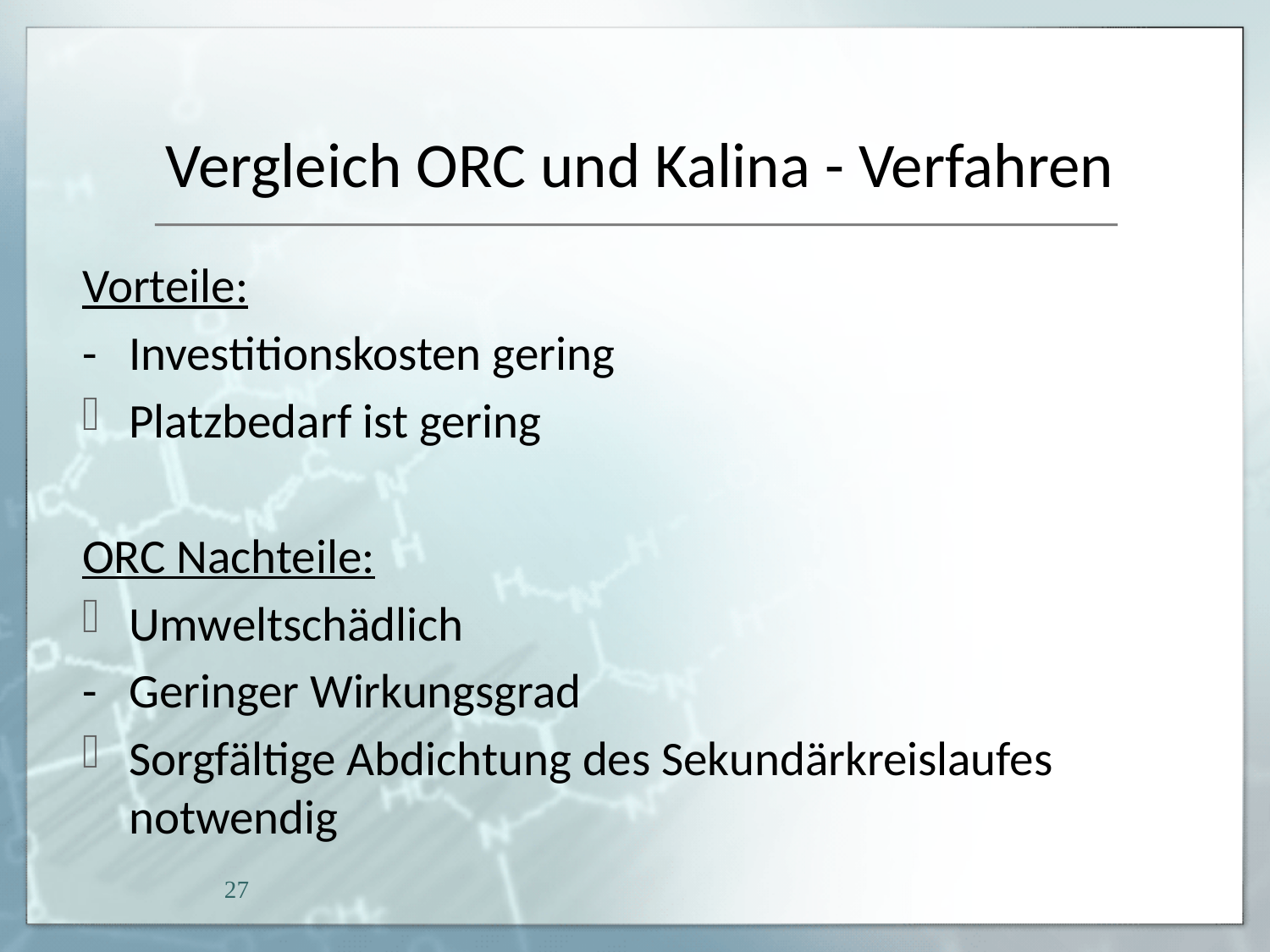

# Vergleich ORC und Kalina - Verfahren
Vorteile:
-	Investitionskosten gering
Platzbedarf ist gering

ORC Nachteile:
Umweltschädlich
-	Geringer Wirkungsgrad
Sorgfältige Abdichtung des Sekundärkreislaufes notwendig

27